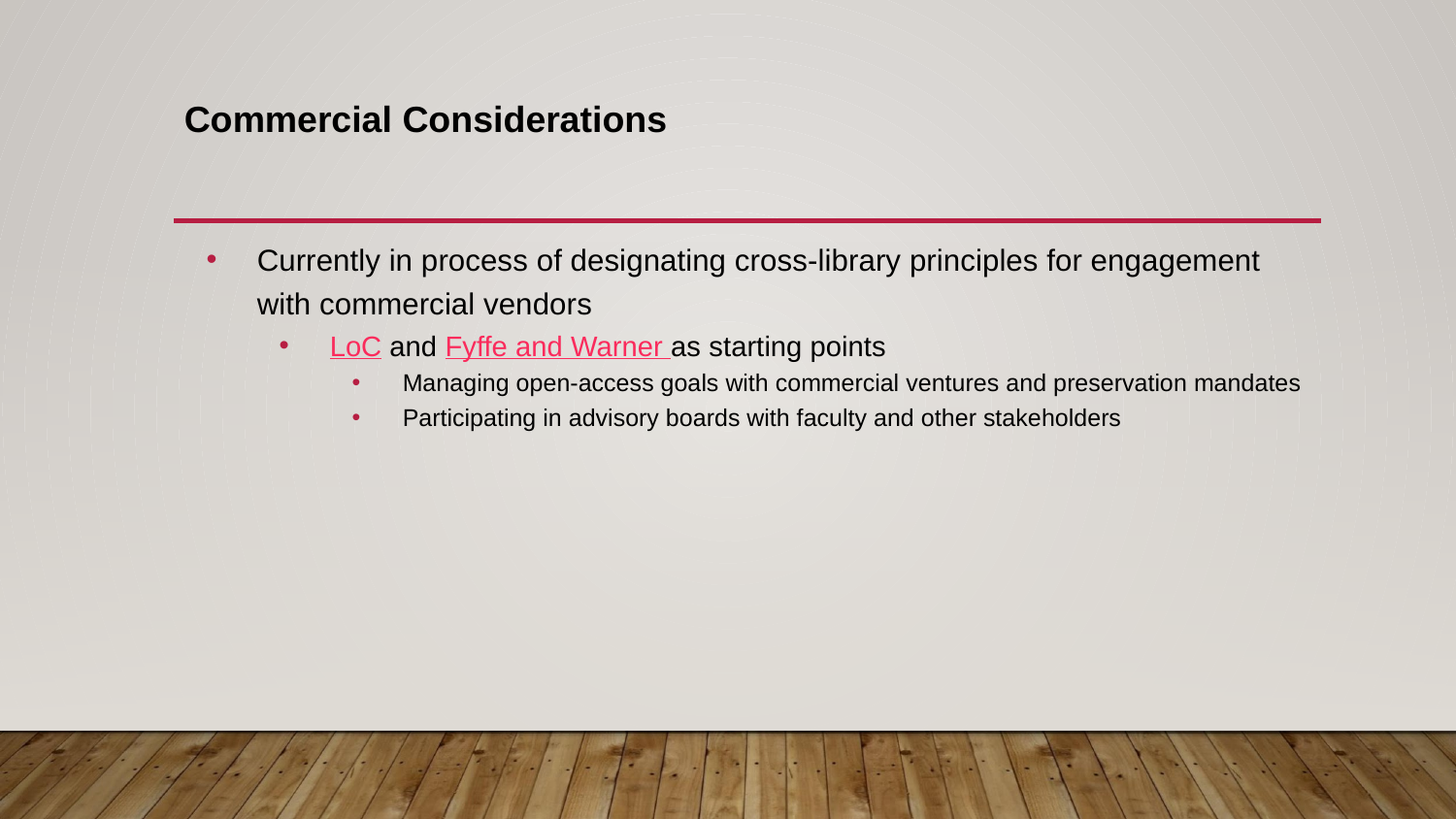

# Commercial Considerations
Currently in process of designating cross-library principles for engagement with commercial vendors
LoC and Fyffe and Warner as starting points
Managing open-access goals with commercial ventures and preservation mandates
Participating in advisory boards with faculty and other stakeholders